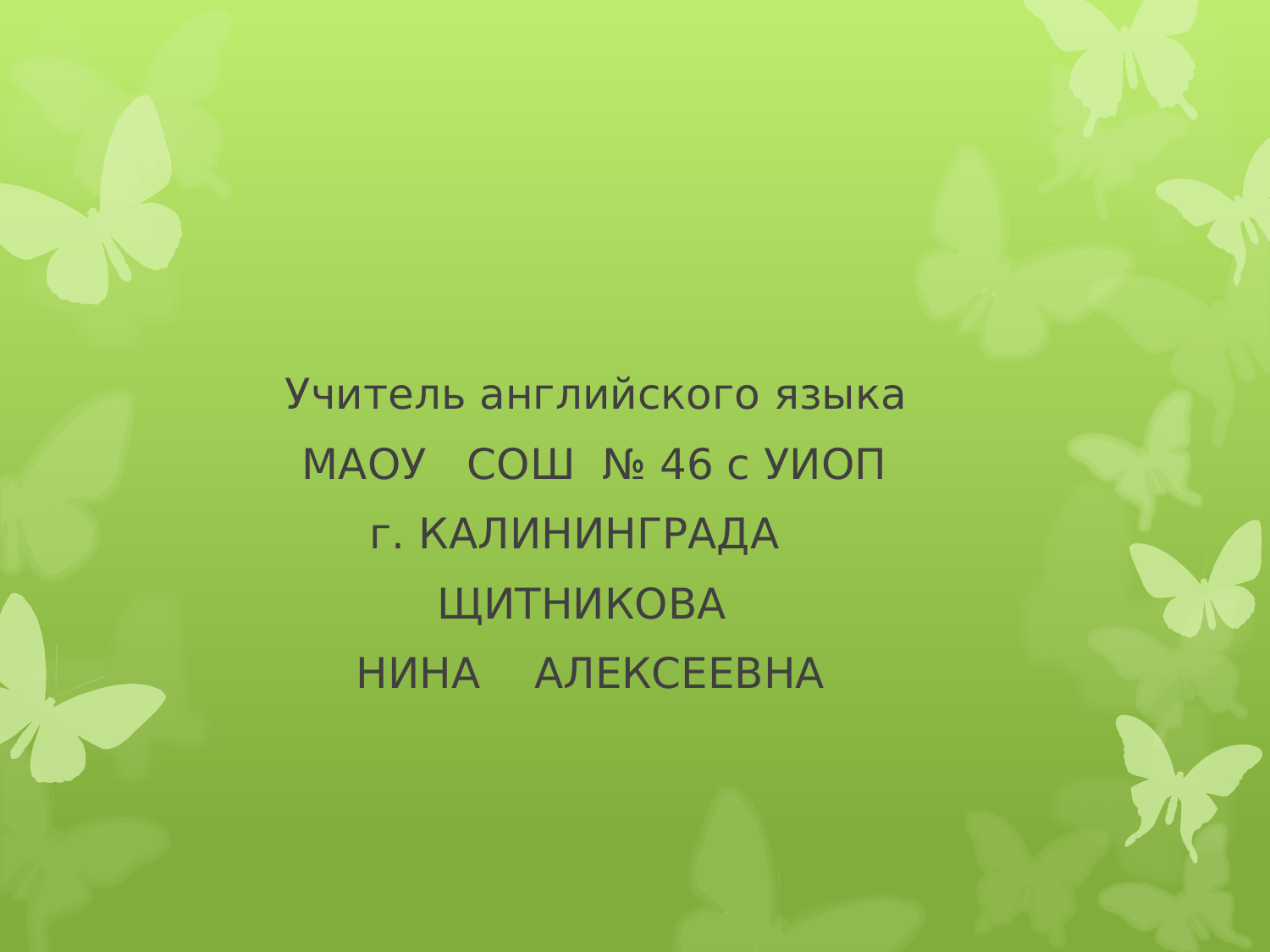

#
             Учитель английского языка
           МАОУ   СОШ  № 46 с УИОП
                г. КАЛИНИНГРАДА
                     ЩИТНИКОВА
               НИНА    АЛЕКСЕЕВНА